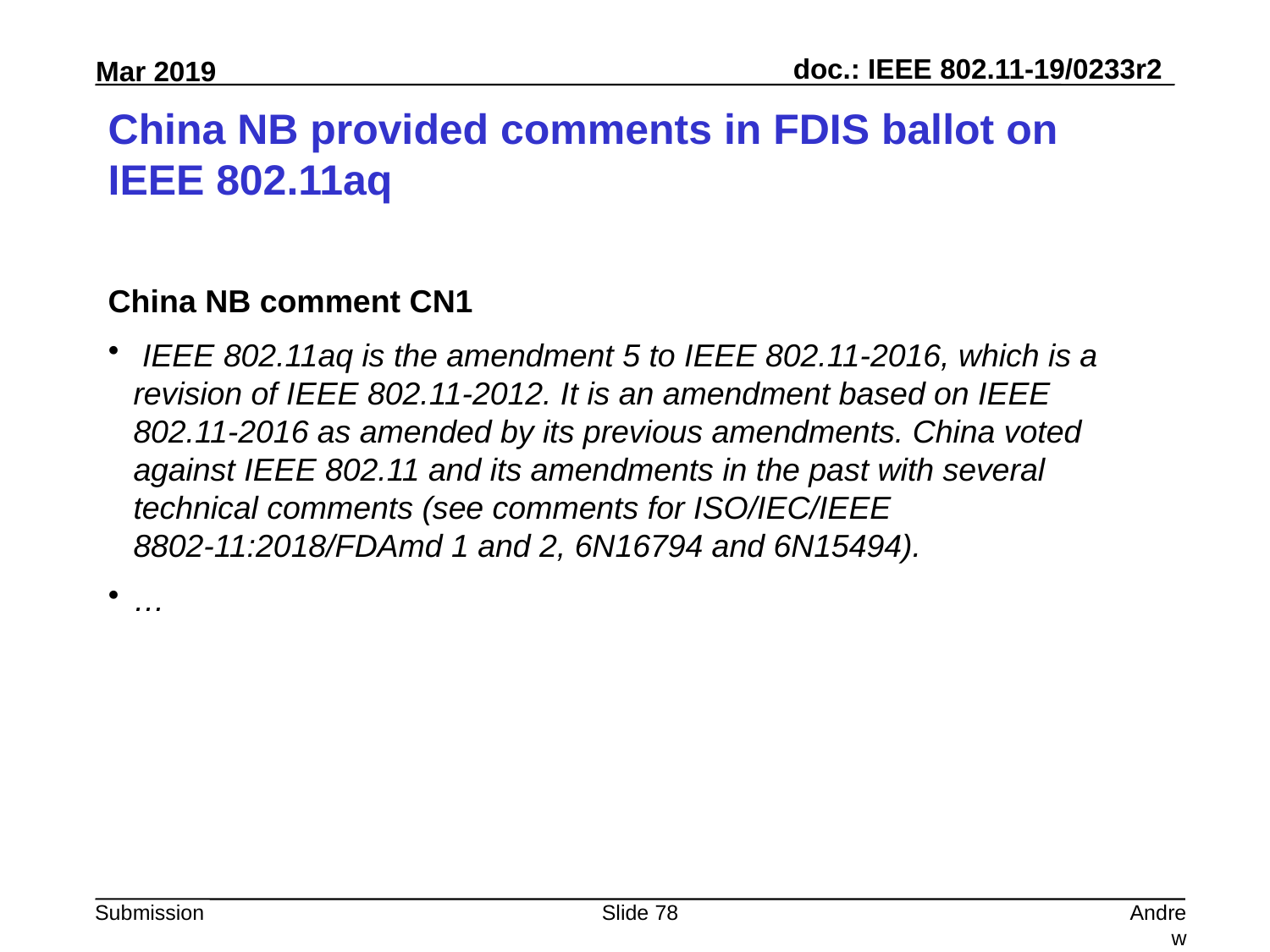

# China NB provided comments in FDIS ballot on IEEE 802.11aq
China NB comment CN1
 IEEE 802.11aq is the amendment 5 to IEEE 802.11-2016, which is a revision of IEEE 802.11-2012. It is an amendment based on IEEE 802.11-2016 as amended by its previous amendments. China voted against IEEE 802.11 and its amendments in the past with several technical comments (see comments for ISO/IEC/IEEE 8802-11:2018/FDAmd 1 and 2, 6N16794 and 6N15494).
…
Slide 78
Andrew Myles, Cisco